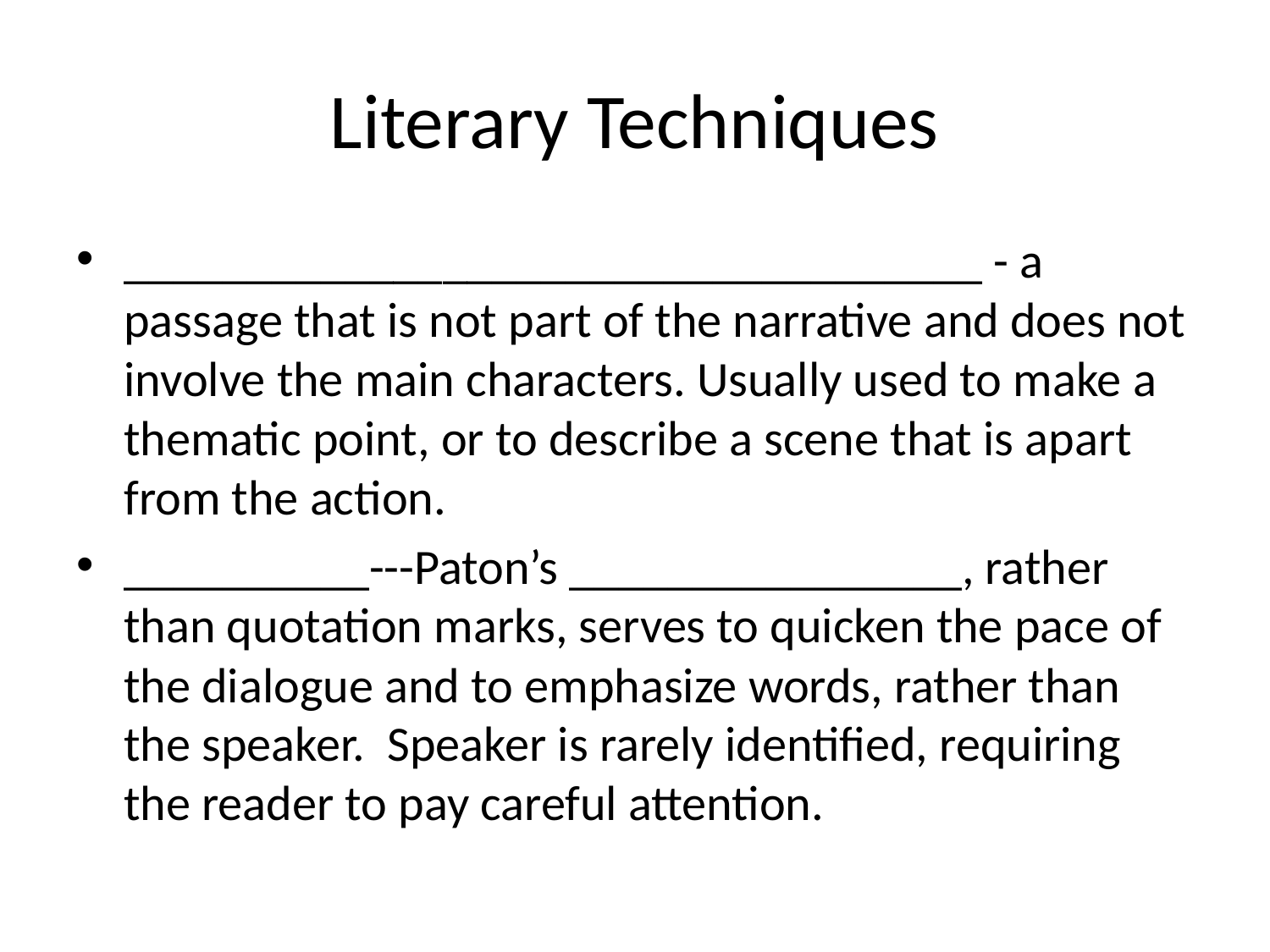

# Literary Techniques
___________________________________ - a passage that is not part of the narrative and does not involve the main characters. Usually used to make a thematic point, or to describe a scene that is apart from the action.
__________---Paton’s ________________, rather than quotation marks, serves to quicken the pace of the dialogue and to emphasize words, rather than the speaker.  Speaker is rarely identified, requiring the reader to pay careful attention.